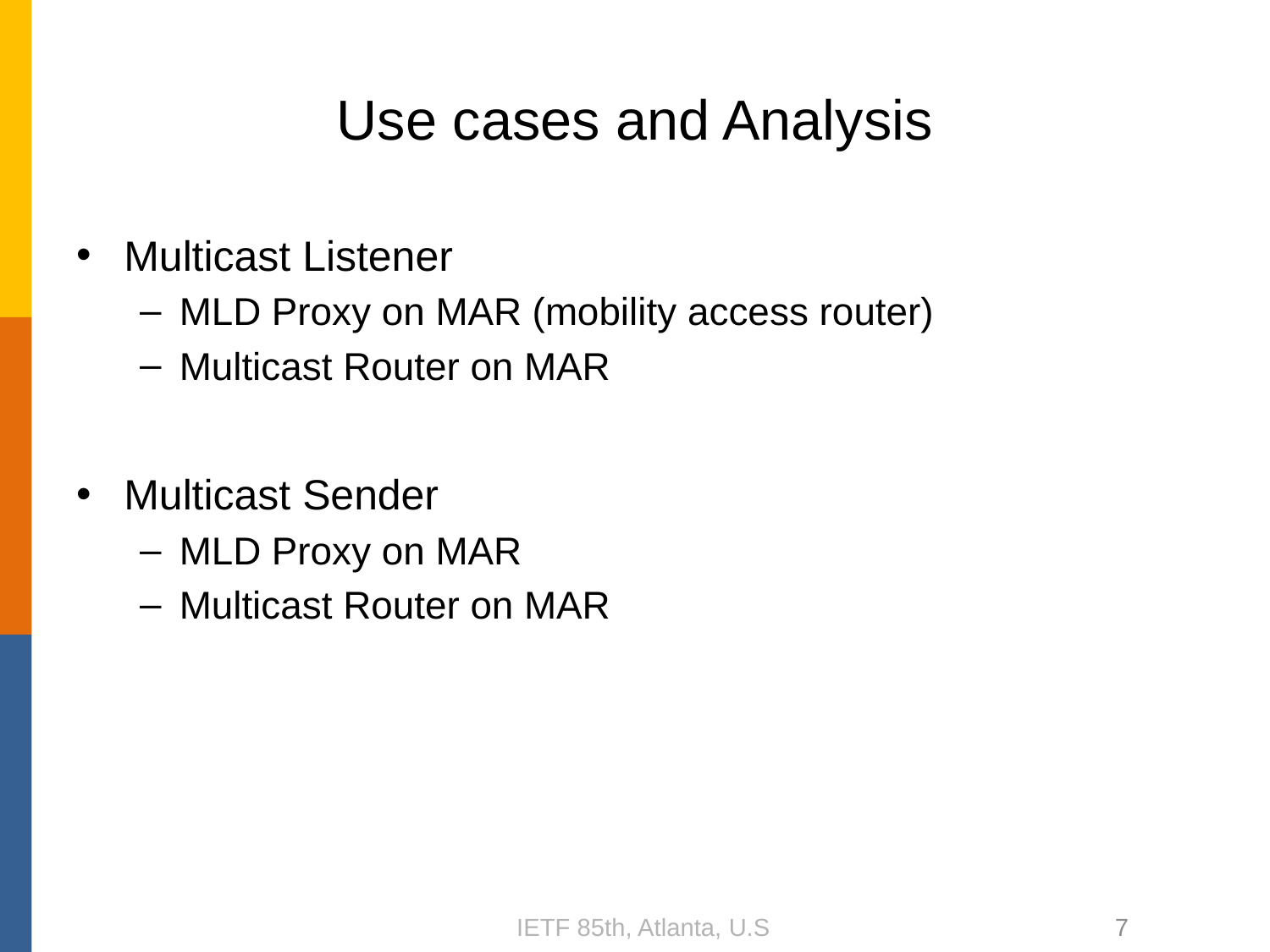

# Use cases and Analysis
Multicast Listener
MLD Proxy on MAR (mobility access router)
Multicast Router on MAR

Multicast Sender
MLD Proxy on MAR
Multicast Router on MAR

IETF 85th, Atlanta, U.S
7